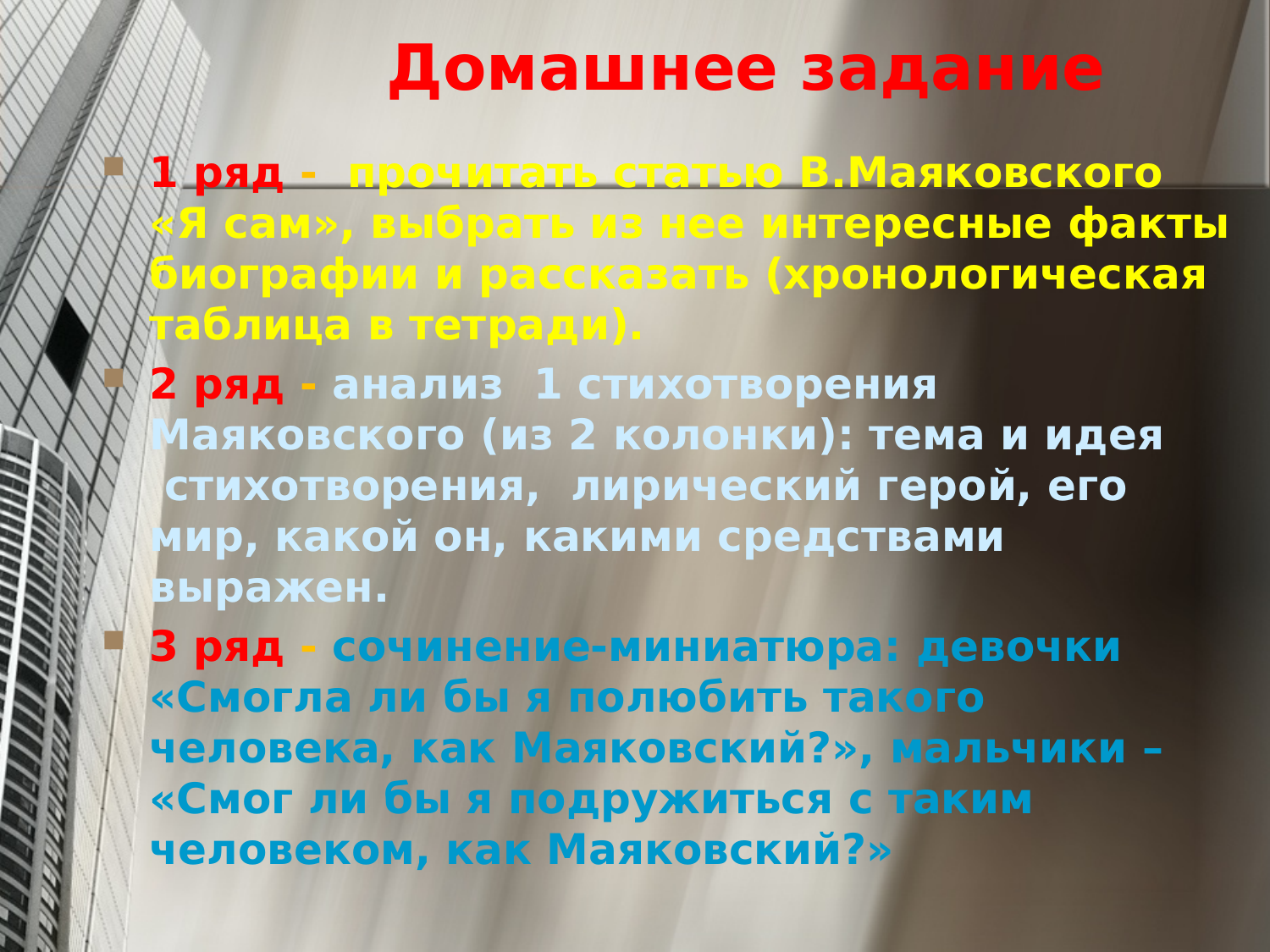

# Домашнее задание
1 ряд -  прочитать статью В.Маяковского «Я сам», выбрать из нее интересные факты биографии и рассказать (хронологическая таблица в тетради).
2 ряд - анализ  1 стихотворения Маяковского (из 2 колонки): тема и идея  стихотворения,  лирический герой, его мир, какой он, какими средствами выражен.
3 ряд - сочинение-миниатюра: девочки «Смогла ли бы я полюбить такого человека, как Маяковский?», мальчики – «Смог ли бы я подружиться с таким человеком, как Маяковский?»